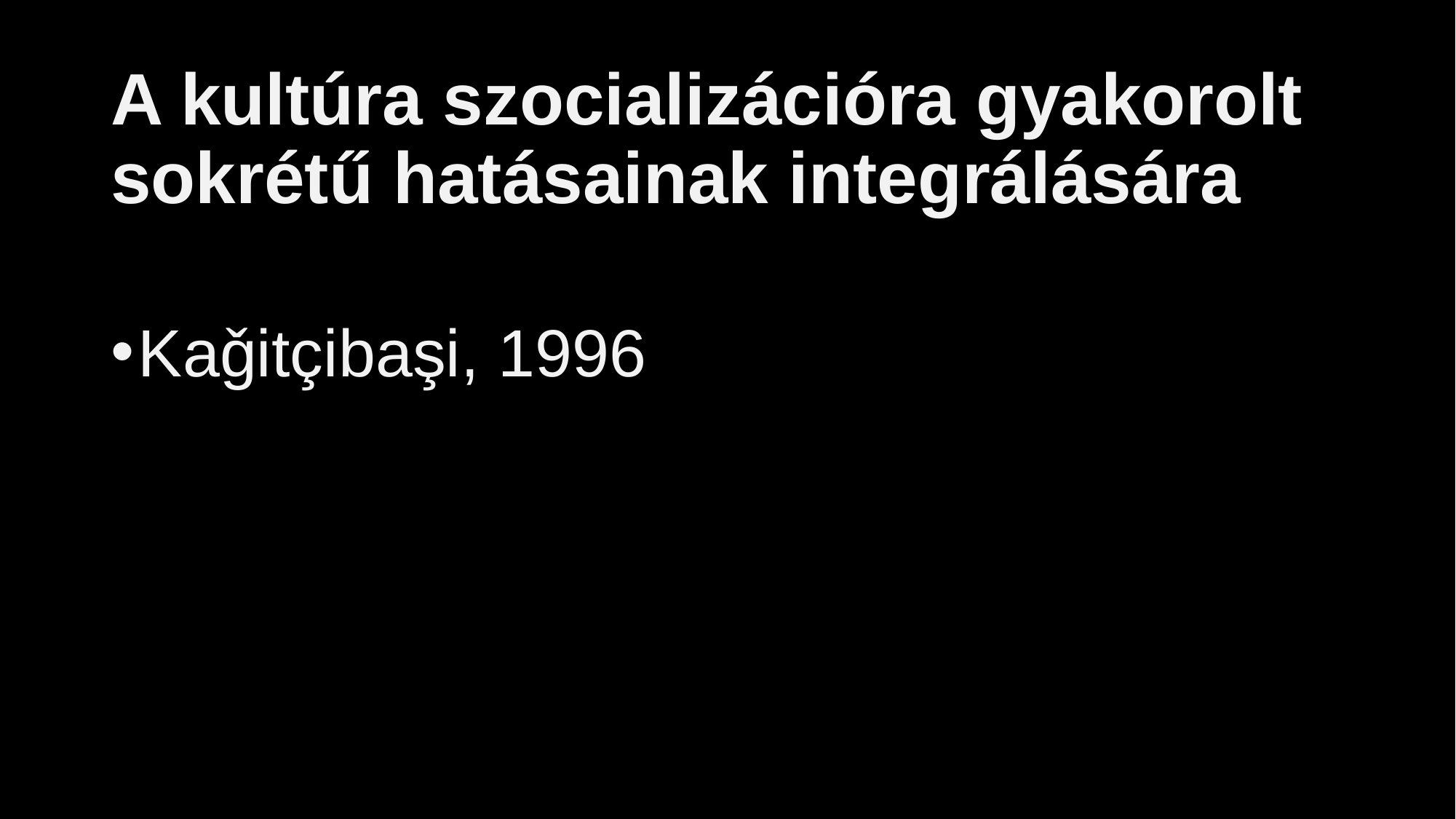

# A kultúra szocializációra gyakorolt sokrétű hatásainak integrálására törekvő elmélet: a függetlenséget v. kölcsönös függést hangsúlyozó családmodell (Kaǧitçibaşi, 1990, 1996, 2007)

Kaǧitçibaşi, 1996